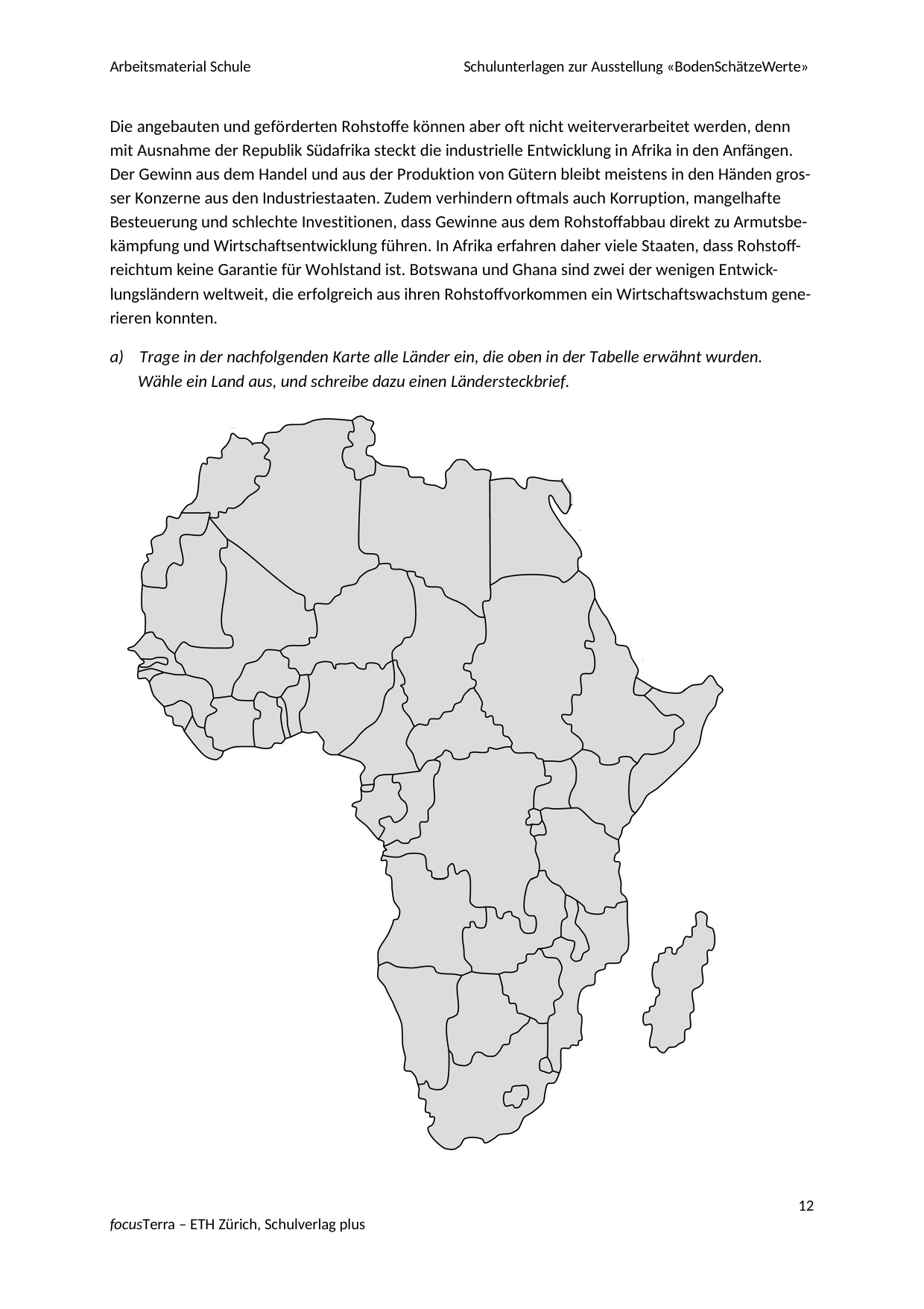

Arbeitsmaterial Schule
Schulunterlagen zur Ausstellung «BodenSchätzeWerte»
Die angebauten und geförderten Rohstoffe können aber oft nicht weiterverarbeitet werden, denn  mit Ausnahme der Republik Südafrika steckt die industrielle Entwicklung in Afrika in den Anfängen. Der Gewinn aus dem Handel und aus der Produktion von Gütern bleibt meistens in den Händen gros- ser Konzerne aus den Industriestaaten. Zudem verhindern oftmals auch Korruption, mangelhafte Besteuerung und schlechte Investitionen, dass Gewinne aus dem Rohstoffabbau direkt zu Armutsbe- kämpfung und Wirtschaftsentwicklung führen. In Afrika erfahren daher viele Staaten, dass Rohstoff- reichtum keine Garantie für Wohlstand ist. Botswana und Ghana sind zwei der wenigen Entwick- lungsländern weltweit, die erfolgreich aus ihren Rohstoffvorkommen ein Wirtschaftswachstum gene- rieren konnten.
a)    Trage in der nachfolgenden Karte alle Länder ein, die oben in der Tabelle erwähnt wurden. Wähle ein Land aus, und schreibe dazu einen Ländersteckbrief.

12
focusTerra – ETH Zürich, Schulverlag plus